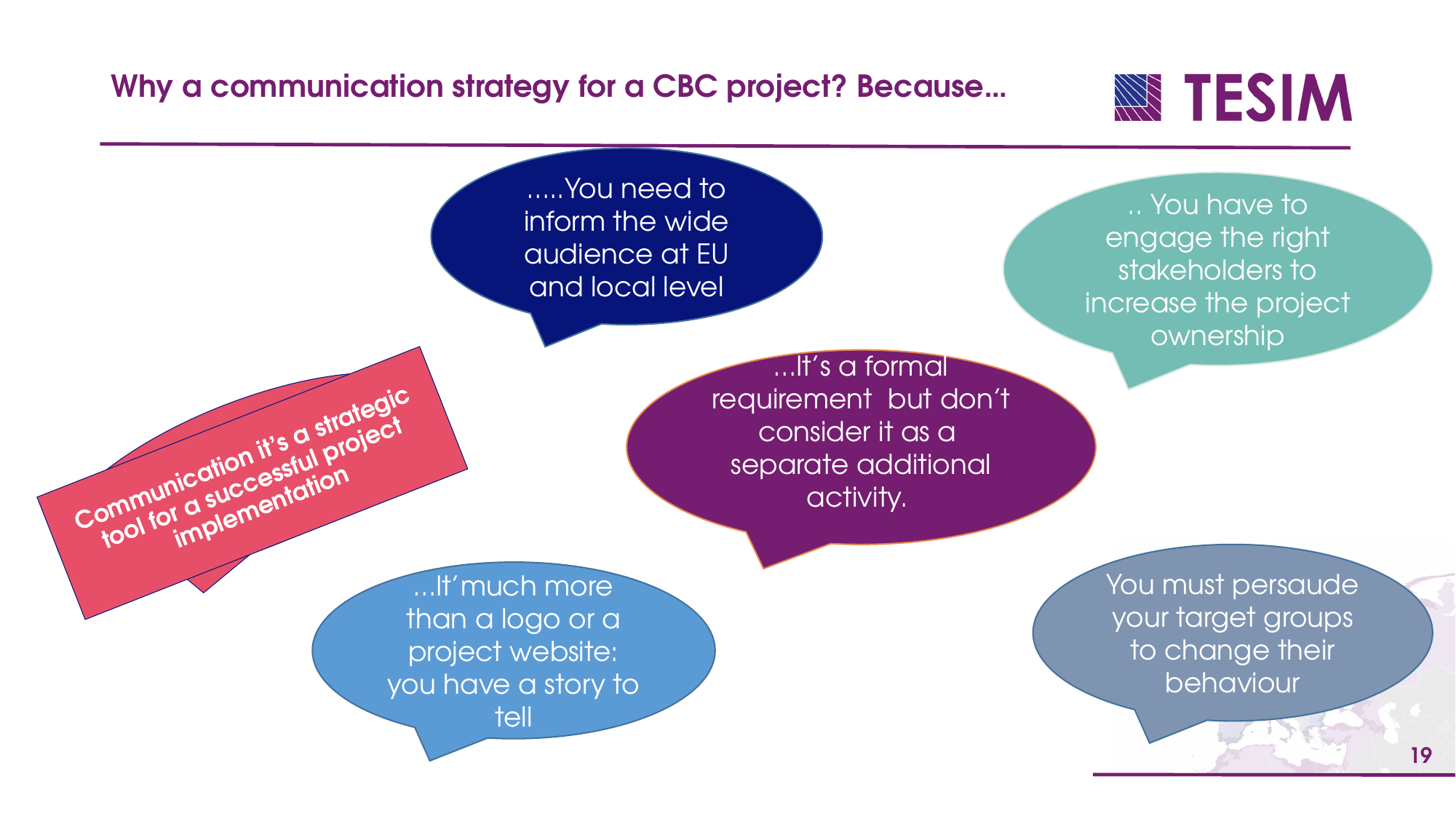

Why a communication strategy for a CBC project? Because…
…..You need to inform the wide audience at EU and local level
.. You have to engage the right stakeholders to increase the project ownership
…It’s a formal requirement  but don’t consider it as a  separate additional activity.

Communication it’s a strategic tool for a successful project implementation
You must persaude your target groups to change their behaviour
…It’much more than a logo or a project website: you have a story to tell